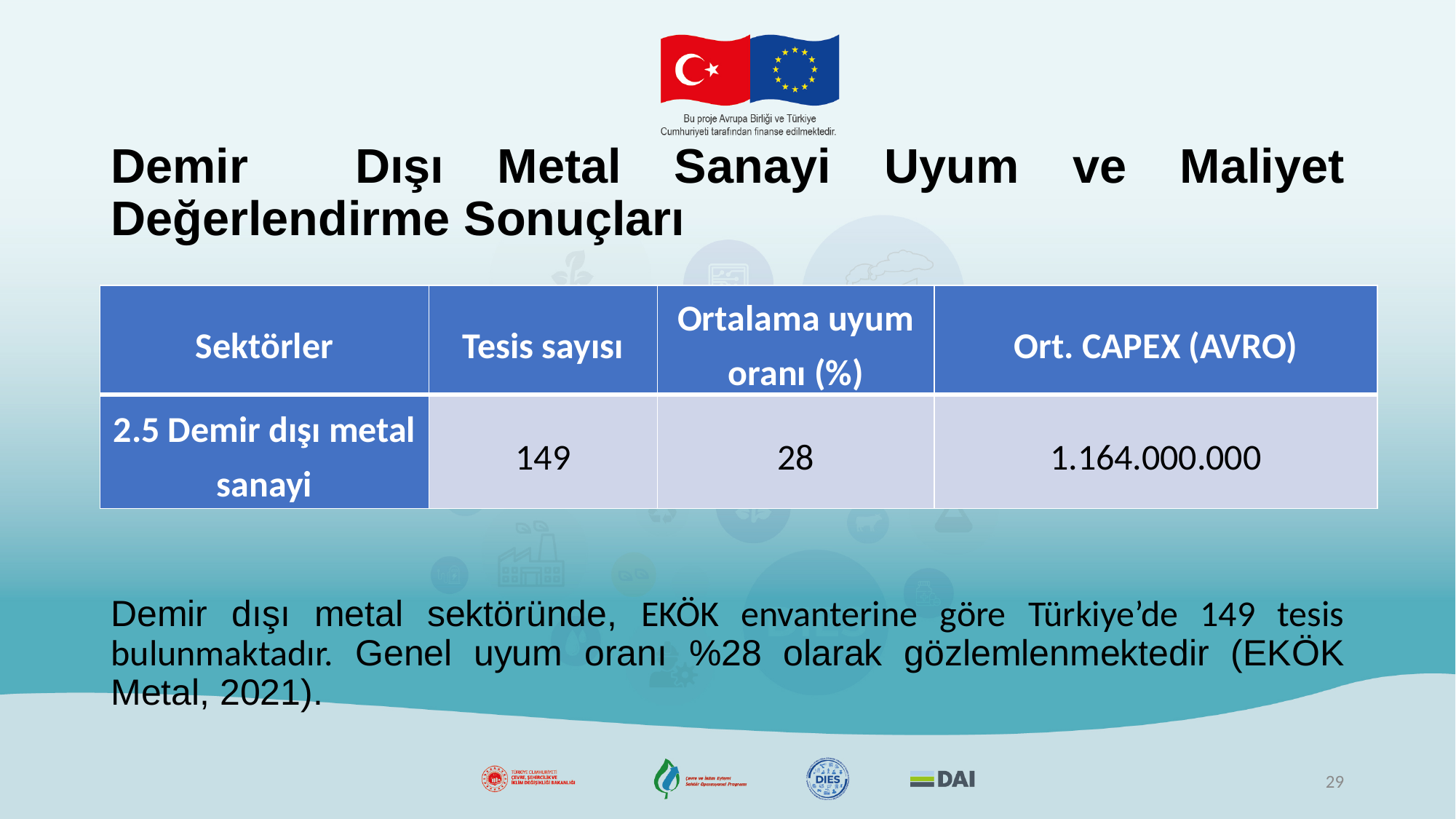

# Demir  Dışı Metal Sanayi Uyum ve Maliyet Değerlendirme Sonuçları
| Sektörler | Tesis sayısı | Ortalama uyum oranı (%) | Ort. CAPEX (AVRO) |
| --- | --- | --- | --- |
| 2.5 Demir dışı metal sanayi | 149 | 28 | 1.164.000.000 |
Demir dışı metal sektöründe, EKÖK envanterine göre Türkiye’de 149 tesis bulunmaktadır. Genel uyum oranı %28 olarak gözlemlenmektedir (EKÖK Metal, 2021).

29